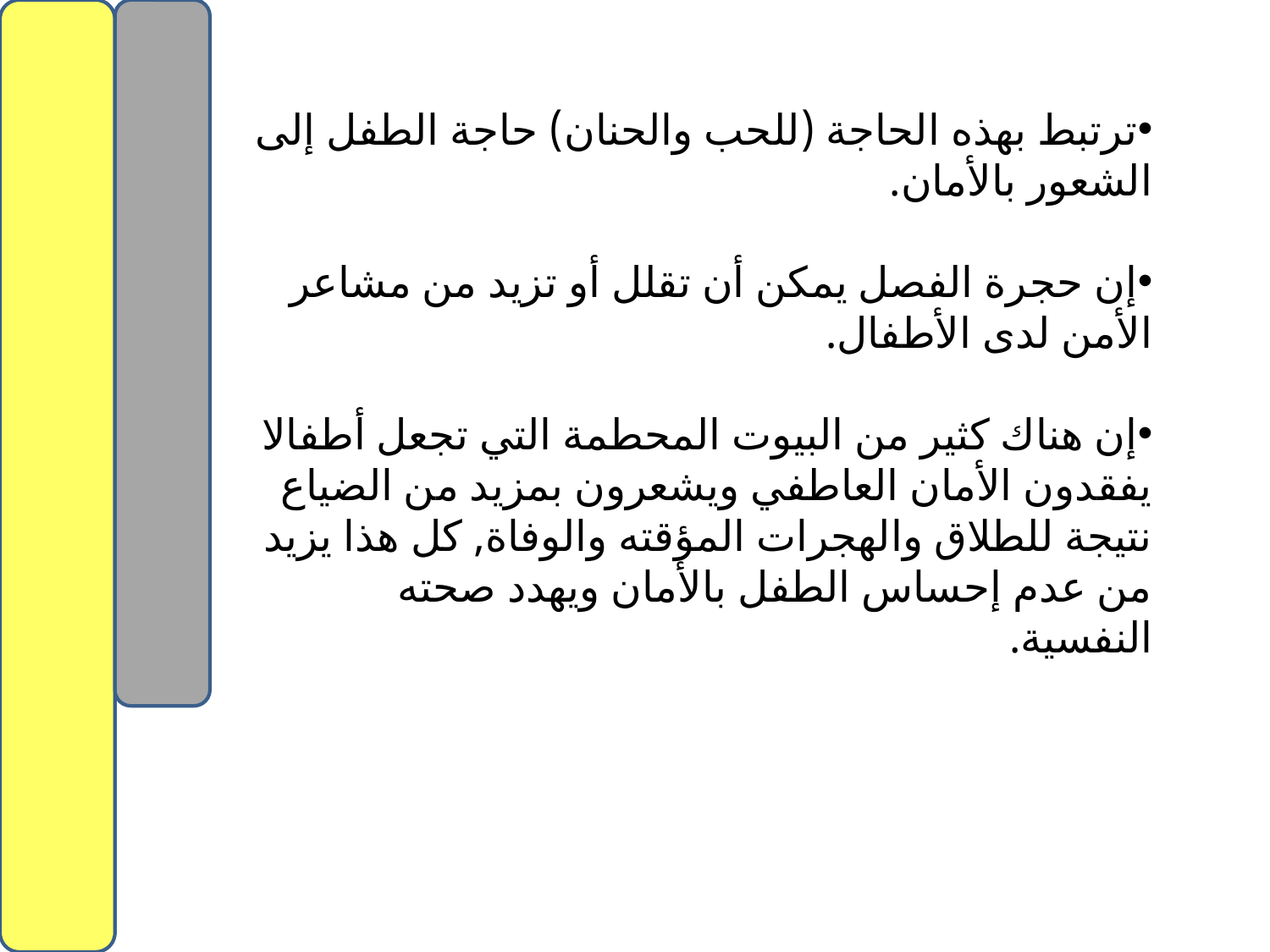

ترتبط بهذه الحاجة (للحب والحنان) حاجة الطفل إلى الشعور بالأمان.

إن حجرة الفصل يمكن أن تقلل أو تزيد من مشاعر الأمن لدى الأطفال.

إن هناك كثير من البيوت المحطمة التي تجعل أطفالا يفقدون الأمان العاطفي ويشعرون بمزيد من الضياع نتيجة للطلاق والهجرات المؤقته والوفاة, كل هذا يزيد من عدم إحساس الطفل بالأمان ويهدد صحته النفسية.